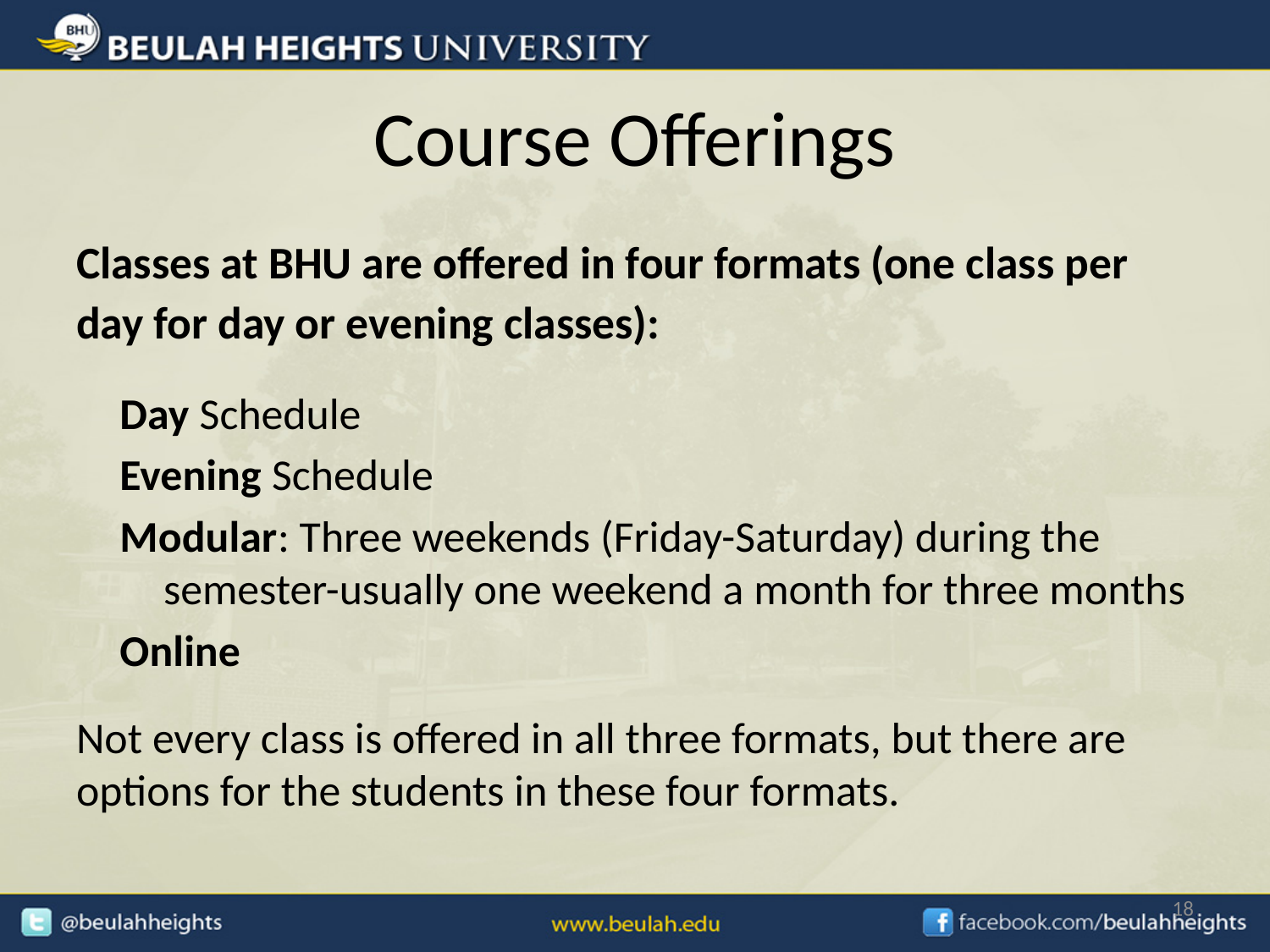

# Course Offerings
Classes at BHU are offered in four formats (one class per day for day or evening classes):

Day Schedule
Evening Schedule
Modular: Three weekends (Friday-Saturday) during the semester-usually one weekend a month for three months
Online

Not every class is offered in all three formats, but there are options for the students in these four formats.

18